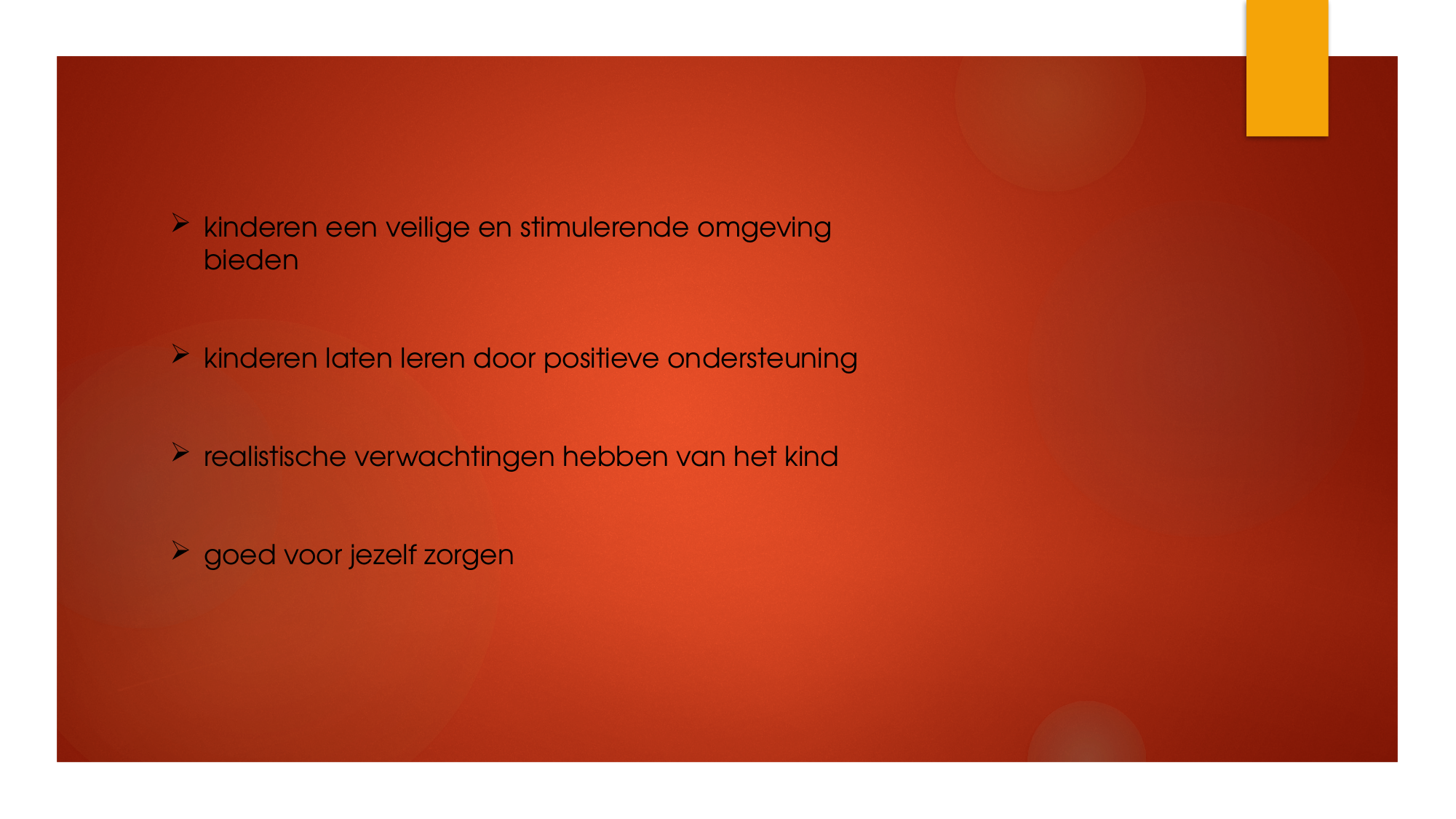

kinderen een veilige en stimulerende omgeving bieden

kinderen laten leren door positieve ondersteuning

realistische verwachtingen hebben van het kind

goed voor jezelf zorgen